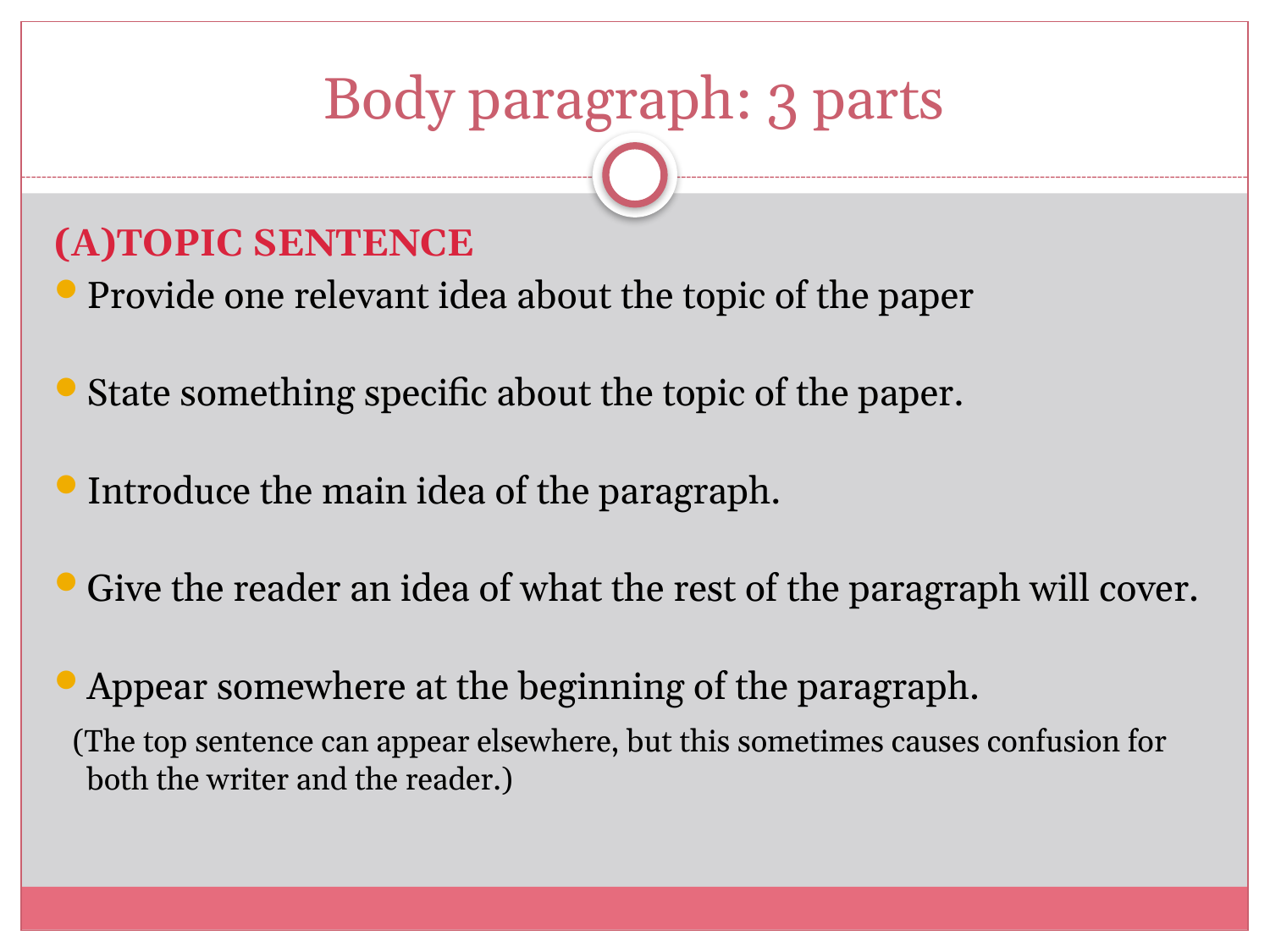

# Body paragraph: 3 parts
(A)TOPIC SENTENCE
Provide one relevant idea about the topic of the paper
State something specific about the topic of the paper.
Introduce the main idea of the paragraph.
Give the reader an idea of what the rest of the paragraph will cover.
Appear somewhere at the beginning of the paragraph.
  (The top sentence can appear elsewhere, but this sometimes causes confusion for both the writer and the reader.)